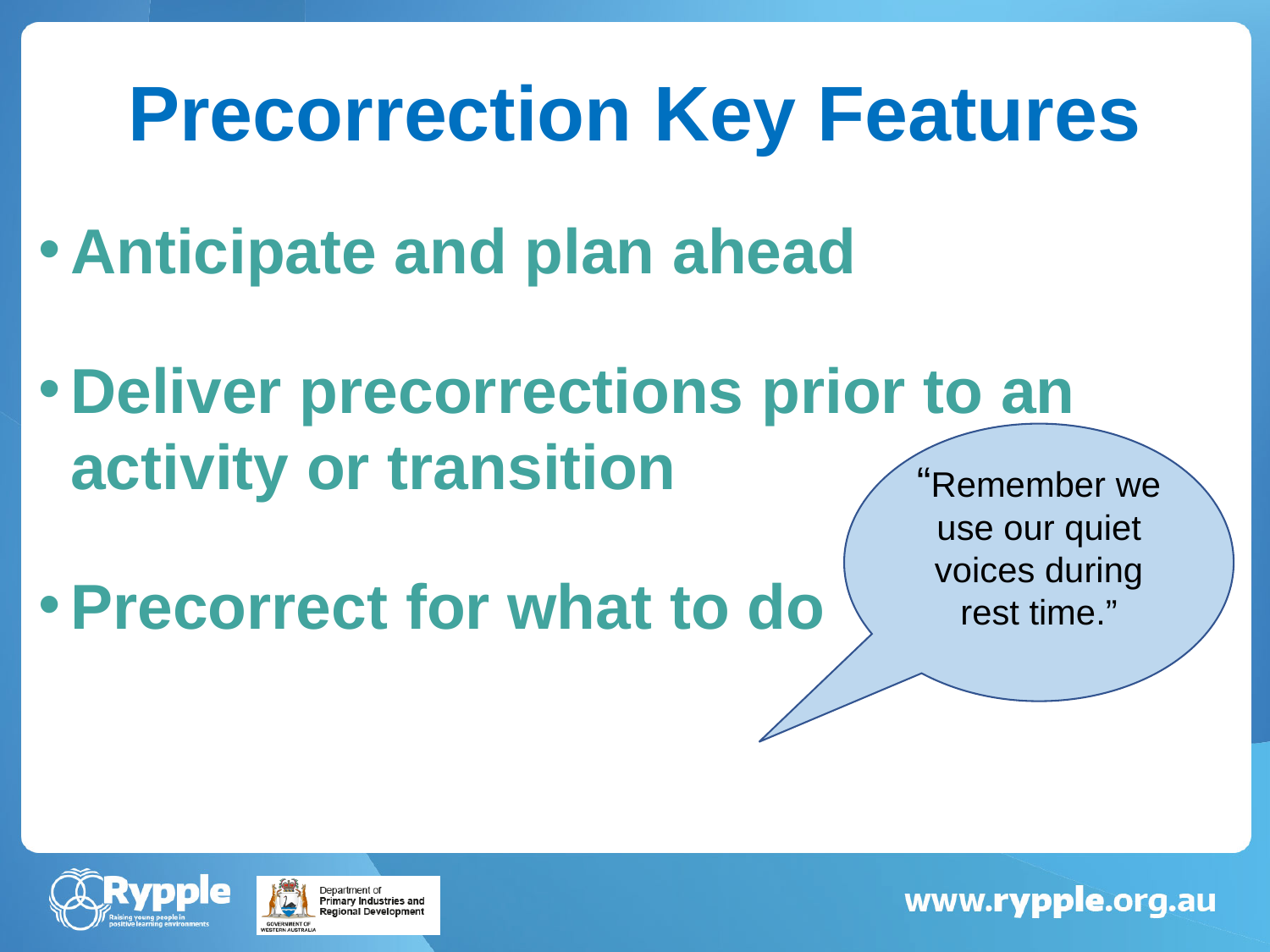

# Precorrection Key Features

Anticipate and plan ahead
Deliver precorrections prior to an activity or transition
Precorrect for what to do
“Remember we use our quiet voices during rest time.”